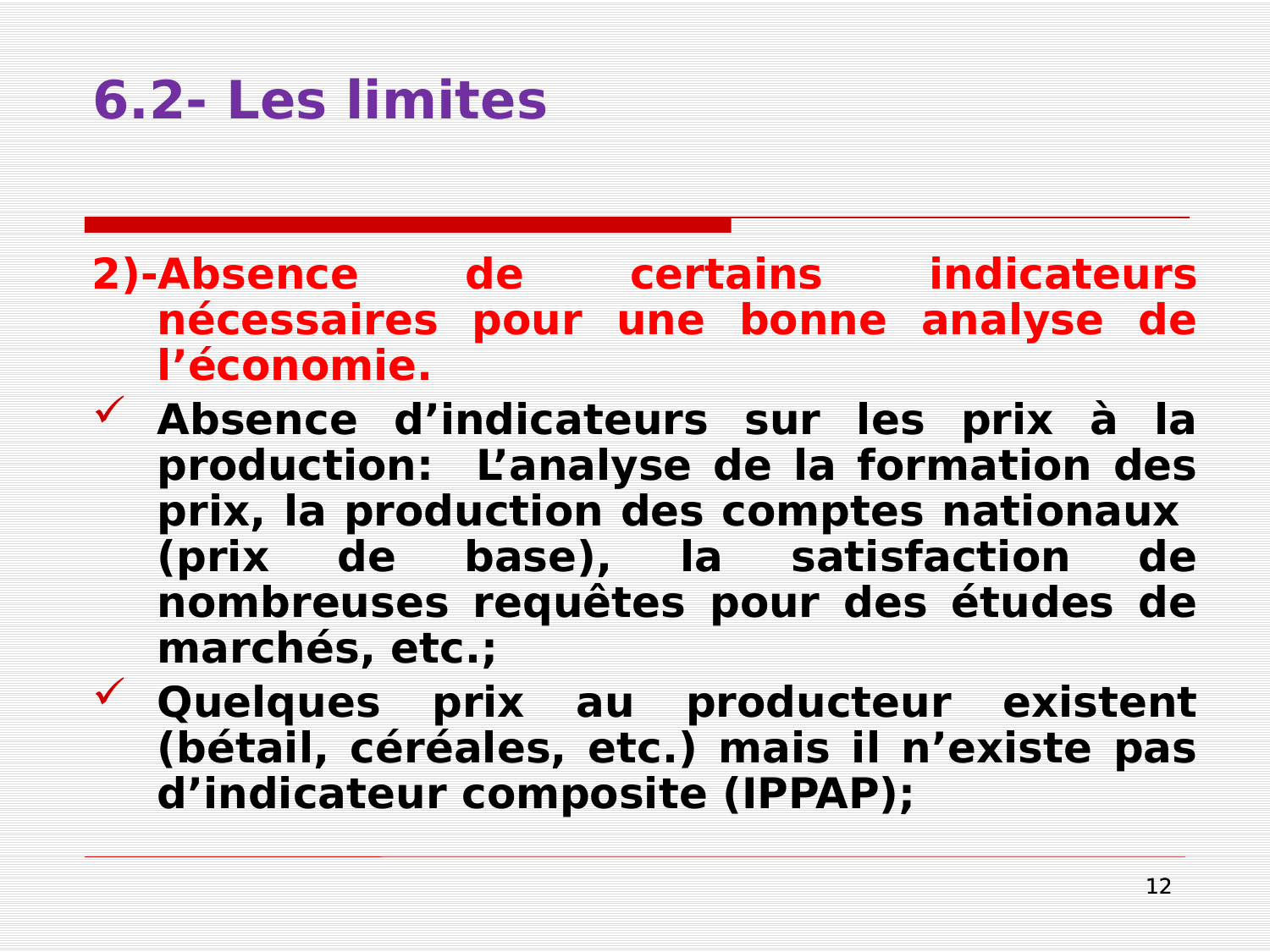

# 6.2- Les limites
2)-Absence de certains indicateurs nécessaires pour une bonne analyse de l’économie.
Absence d’indicateurs sur les prix à la production:  L’analyse de la formation des prix, la production des comptes nationaux  (prix de base), la satisfaction de nombreuses requêtes pour des études de marchés, etc.;
Quelques prix au producteur existent (bétail, céréales, etc.) mais il n’existe pas d’indicateur composite (IPPAP);
12
12